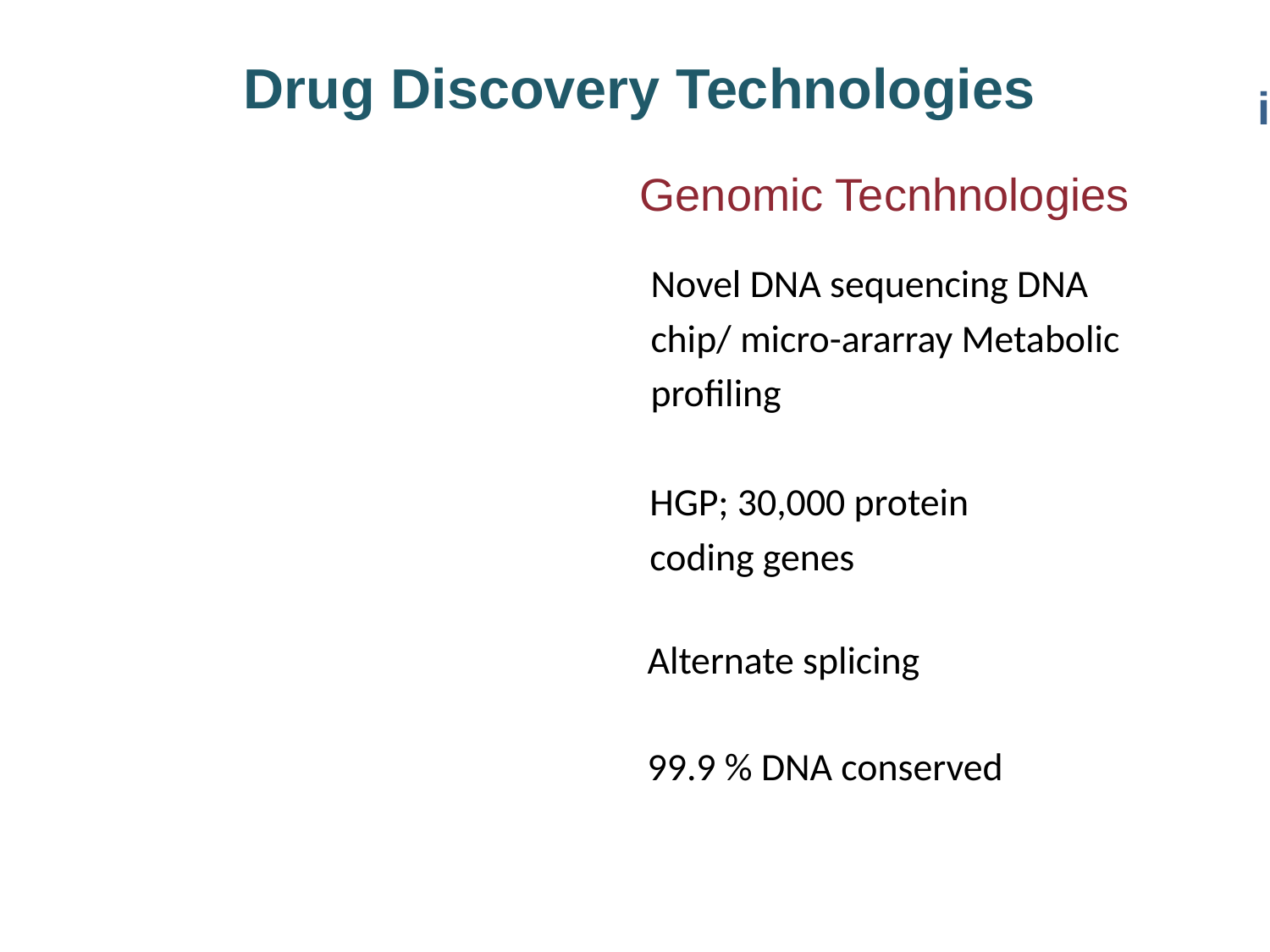

Drug Discovery Technologies
i
Genomic Tecnhnologies
Novel DNA sequencing DNA chip/ micro-ararray Metabolic profiling
HGP; 30,000 protein coding genes
Alternate splicing
99.9 % DNA conserved